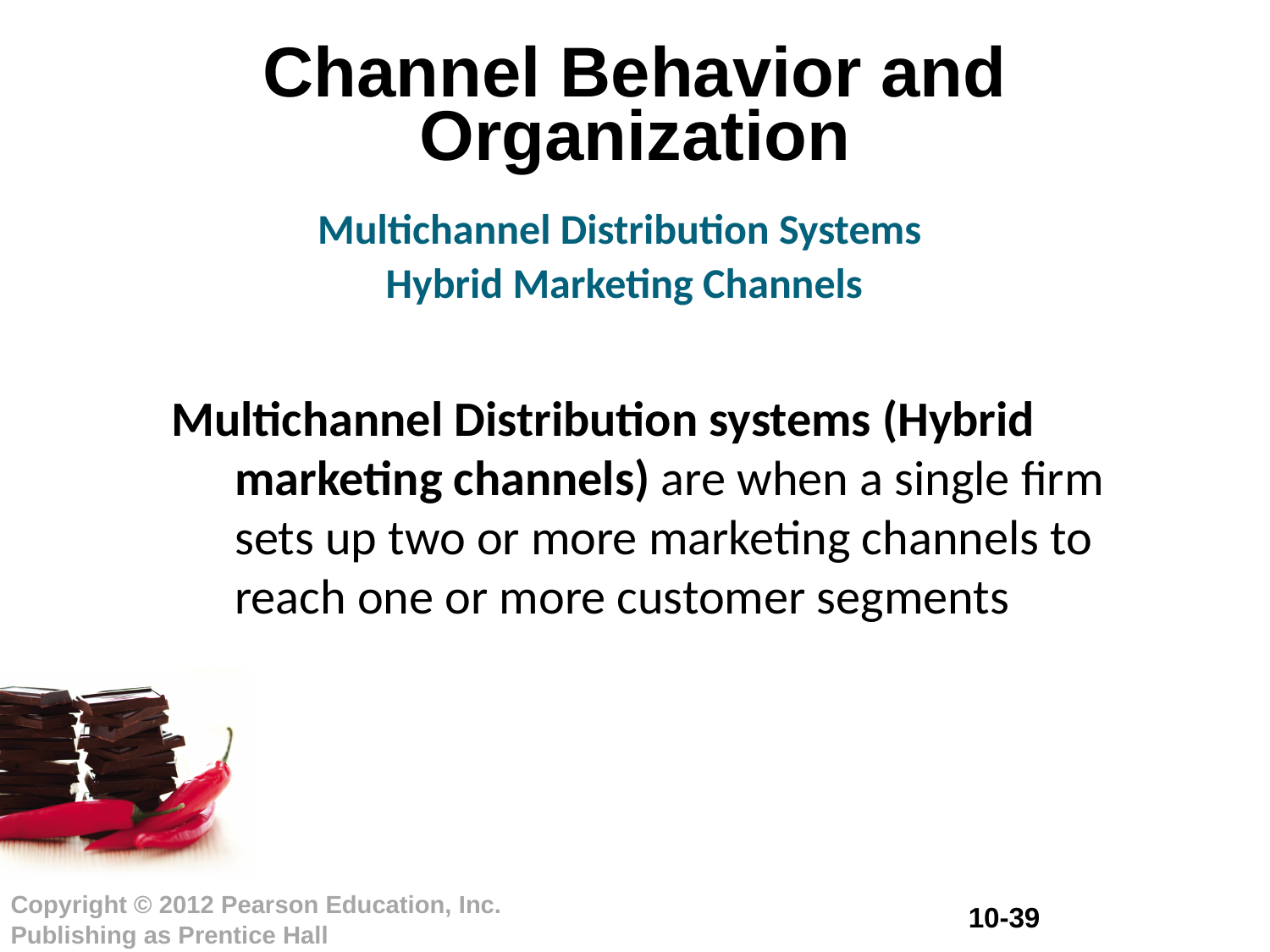

# Channel Behavior and Organization
Multichannel Distribution Systems
Hybrid Marketing Channels

Multichannel Distribution systems (Hybrid marketing channels) are when a single firm sets up two or more marketing channels to reach one or more customer segments